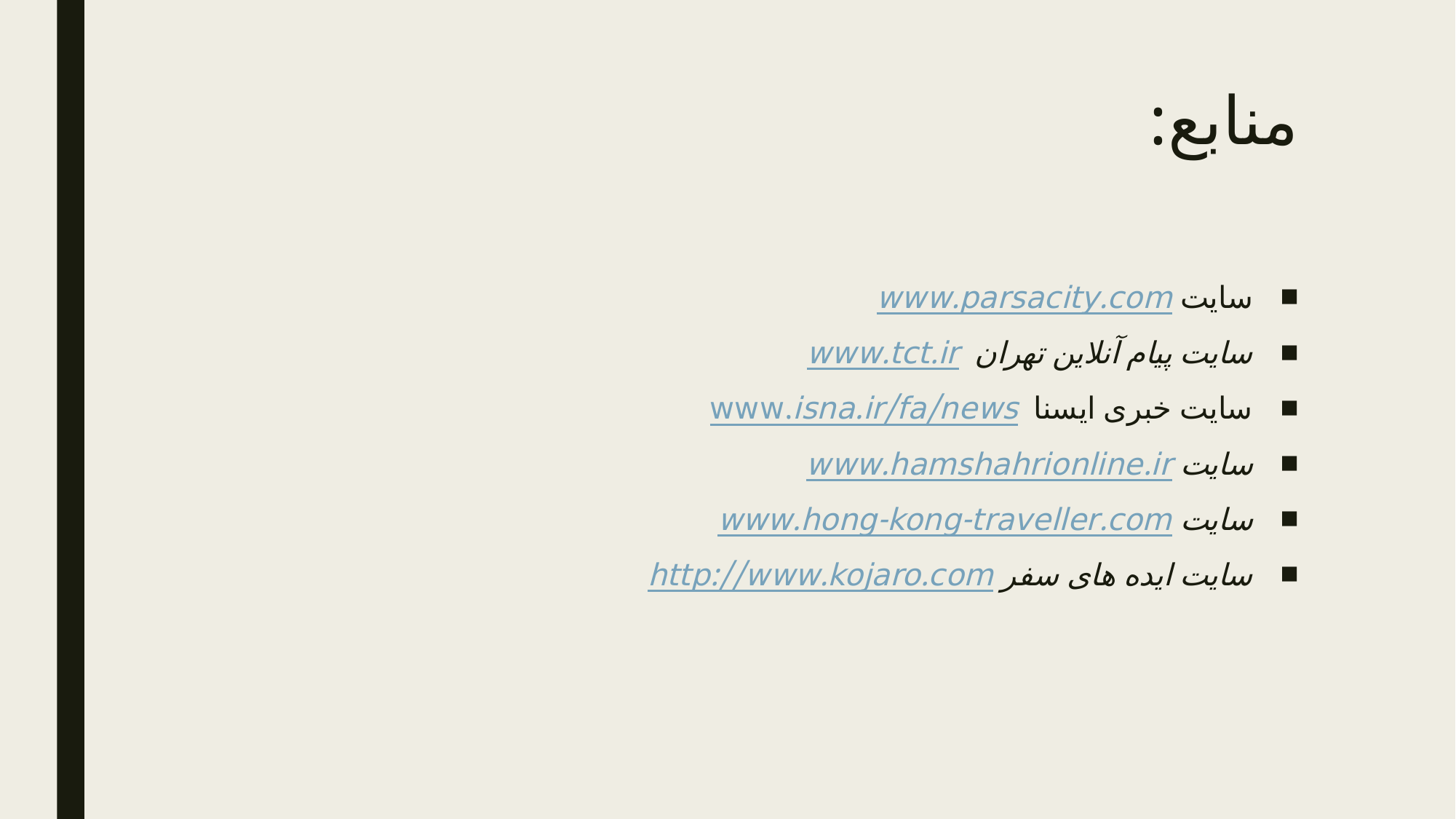

# منابع:
سایت www.parsacity.com
سایت پیام آنلاین تهران  www.tct.ir
سایت خبری ایسنا  www.isna.ir/fa/news
سایت www.hamshahrionline.ir
سایت www.hong-kong-traveller.com
سایت ایده های سفر http://www.kojaro.com